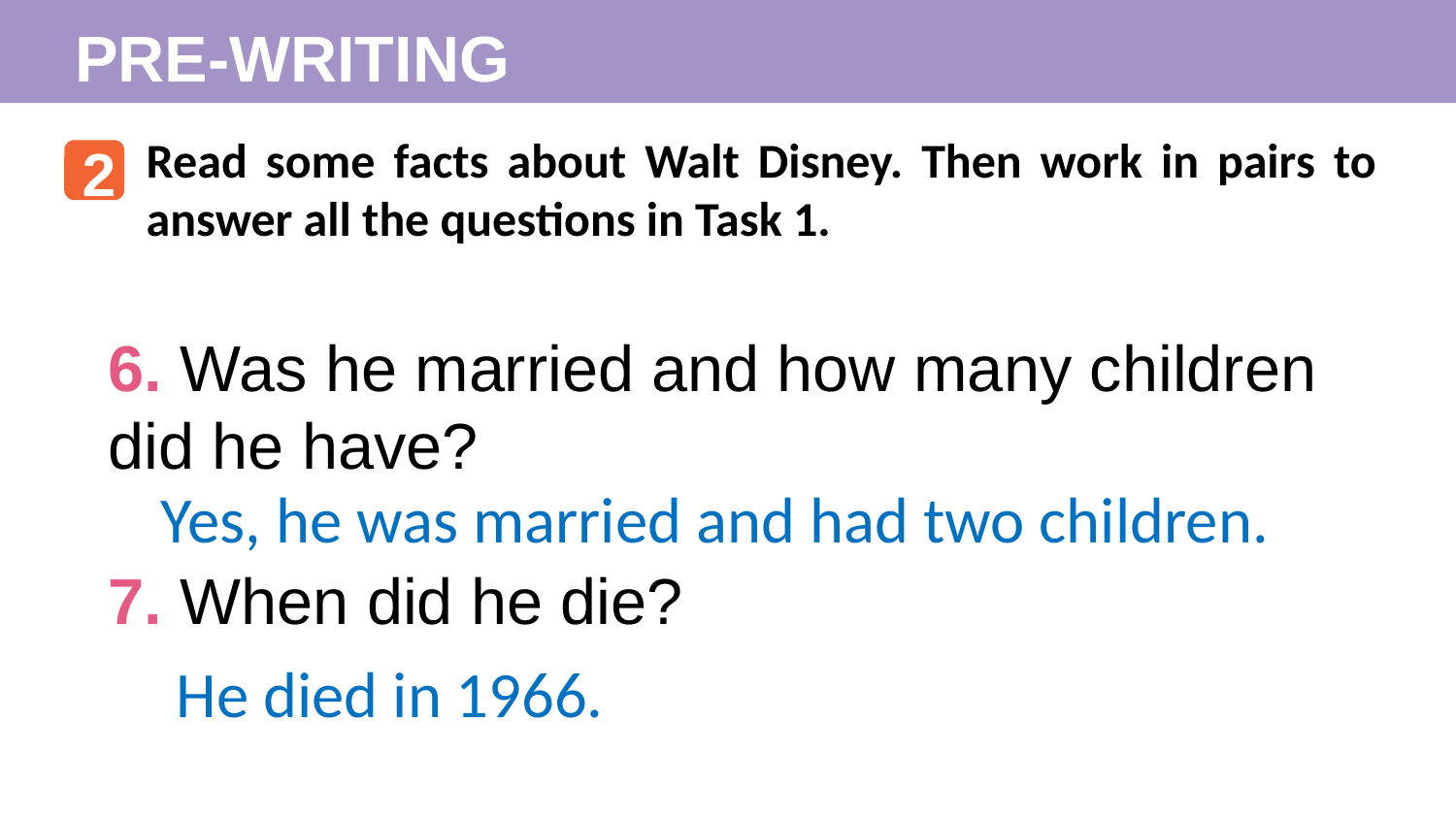

PRE-WRITING
Read some facts about Walt Disney. Then work in pairs to answer all the questions in Task 1.
2

6. Was he married and how many children did he have?

7. When did he die?
Yes, he was married and had two children.
He died in 1966.